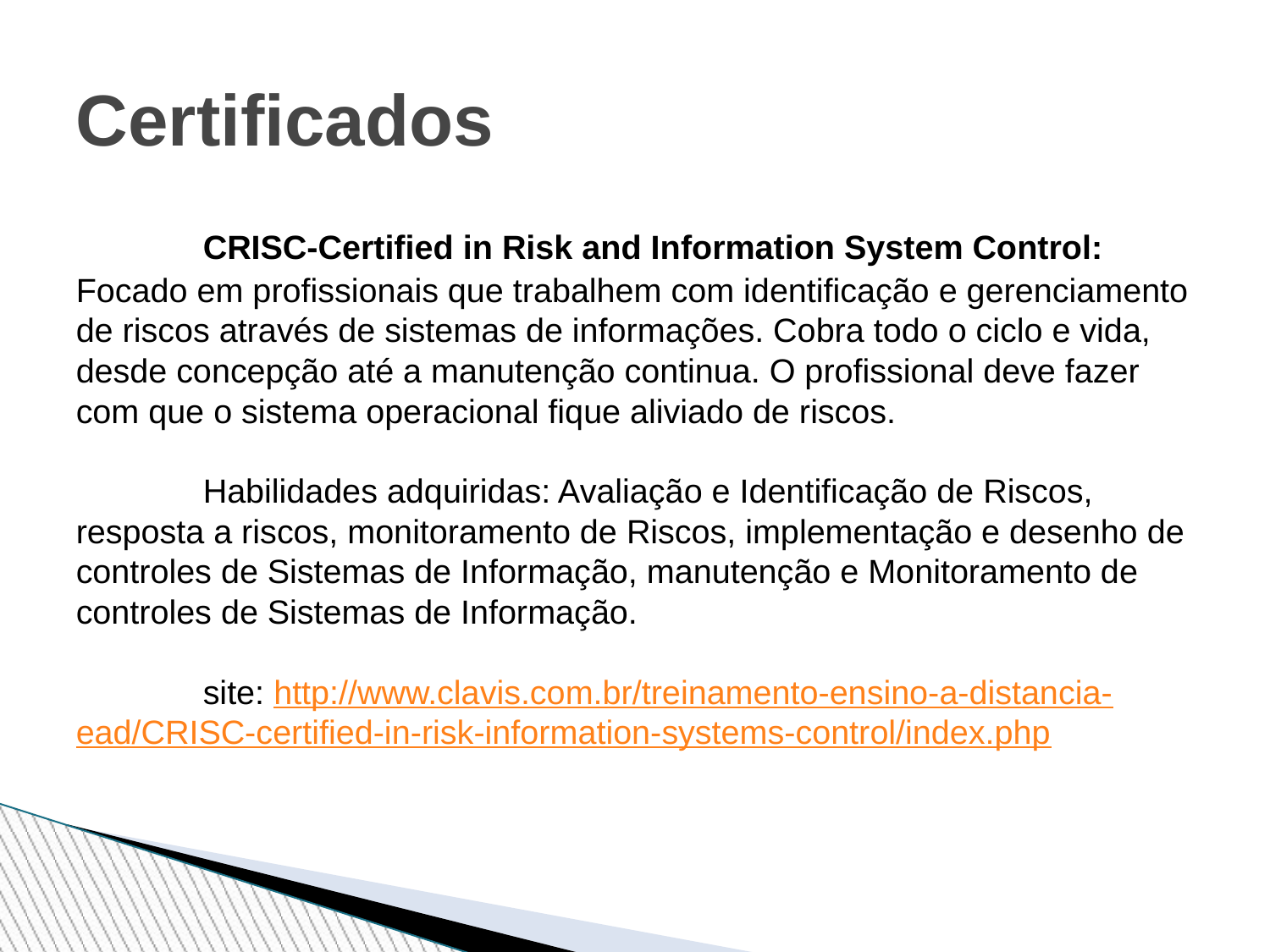

Certificados
	CRISC-Certified in Risk and Information System Control: Focado em profissionais que trabalhem com identificação e gerenciamento de riscos através de sistemas de informações. Cobra todo o ciclo e vida, desde concepção até a manutenção continua. O profissional deve fazer com que o sistema operacional fique aliviado de riscos.

 	Habilidades adquiridas: Avaliação e Identificação de Riscos, resposta a riscos, monitoramento de Riscos, implementação e desenho de controles de Sistemas de Informação, manutenção e Monitoramento de controles de Sistemas de Informação.

	site: http://www.clavis.com.br/treinamento-ensino-a-distancia-ead/CRISC-certified-in-risk-information-systems-control/index.php